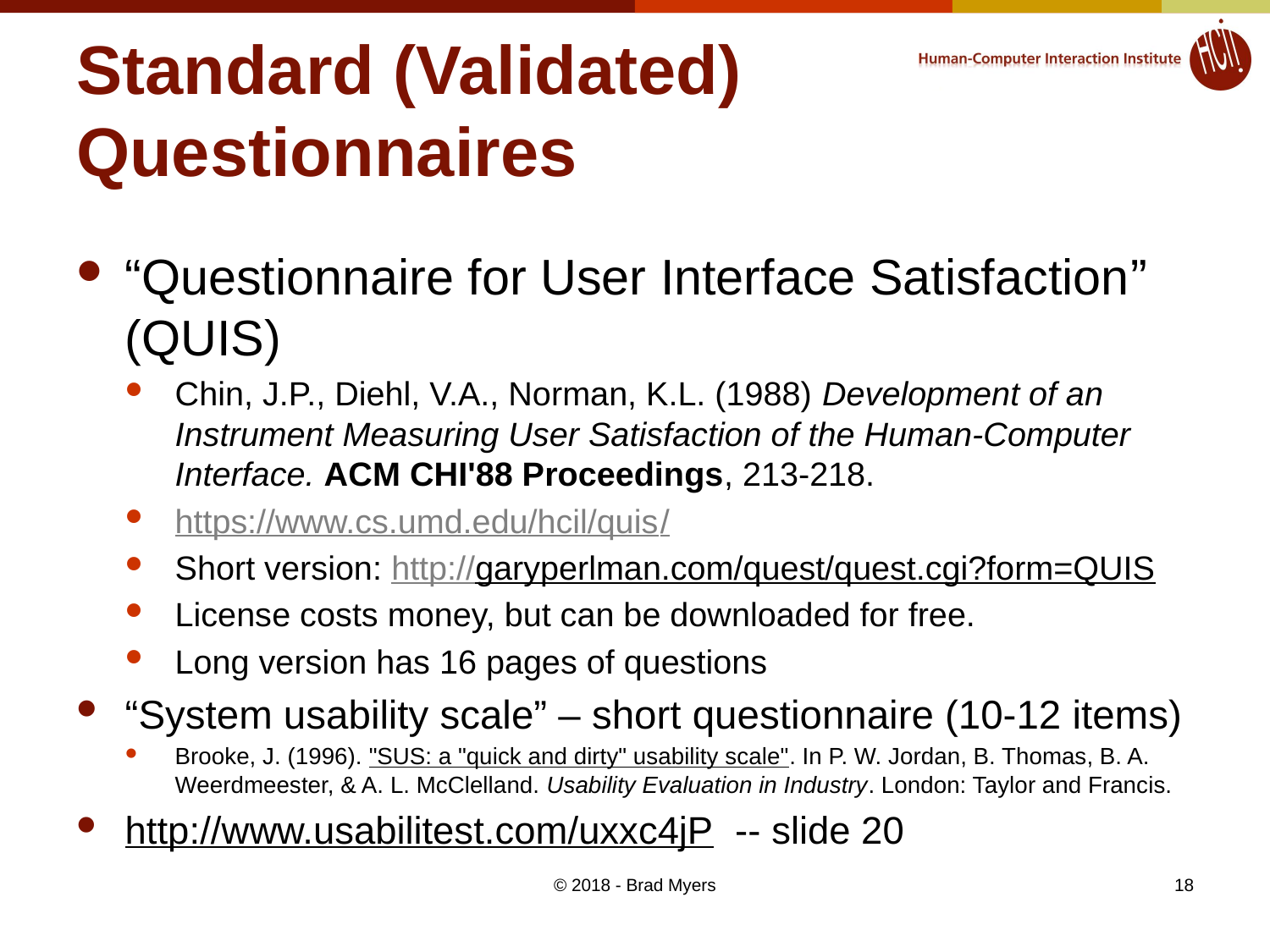

# Standard (Validated) Questionnaires
“Questionnaire for User Interface Satisfaction” (QUIS)
Chin, J.P., Diehl, V.A., Norman, K.L. (1988) Development of an Instrument Measuring User Satisfaction of the Human-Computer Interface. ACM CHI'88 Proceedings, 213-218.
https://www.cs.umd.edu/hcil/quis/
Short version: http://garyperlman.com/quest/quest.cgi?form=QUIS
License costs money, but can be downloaded for free.
Long version has 16 pages of questions
“System usability scale” – short questionnaire (10-12 items)
Brooke, J. (1996). "SUS: a "quick and dirty" usability scale". In P. W. Jordan, B. Thomas, B. A. Weerdmeester, & A. L. McClelland. Usability Evaluation in Industry. London: Taylor and Francis.
http://www.usabilitest.com/uxxc4jP  -- slide 20

© 2018 - Brad Myers
18